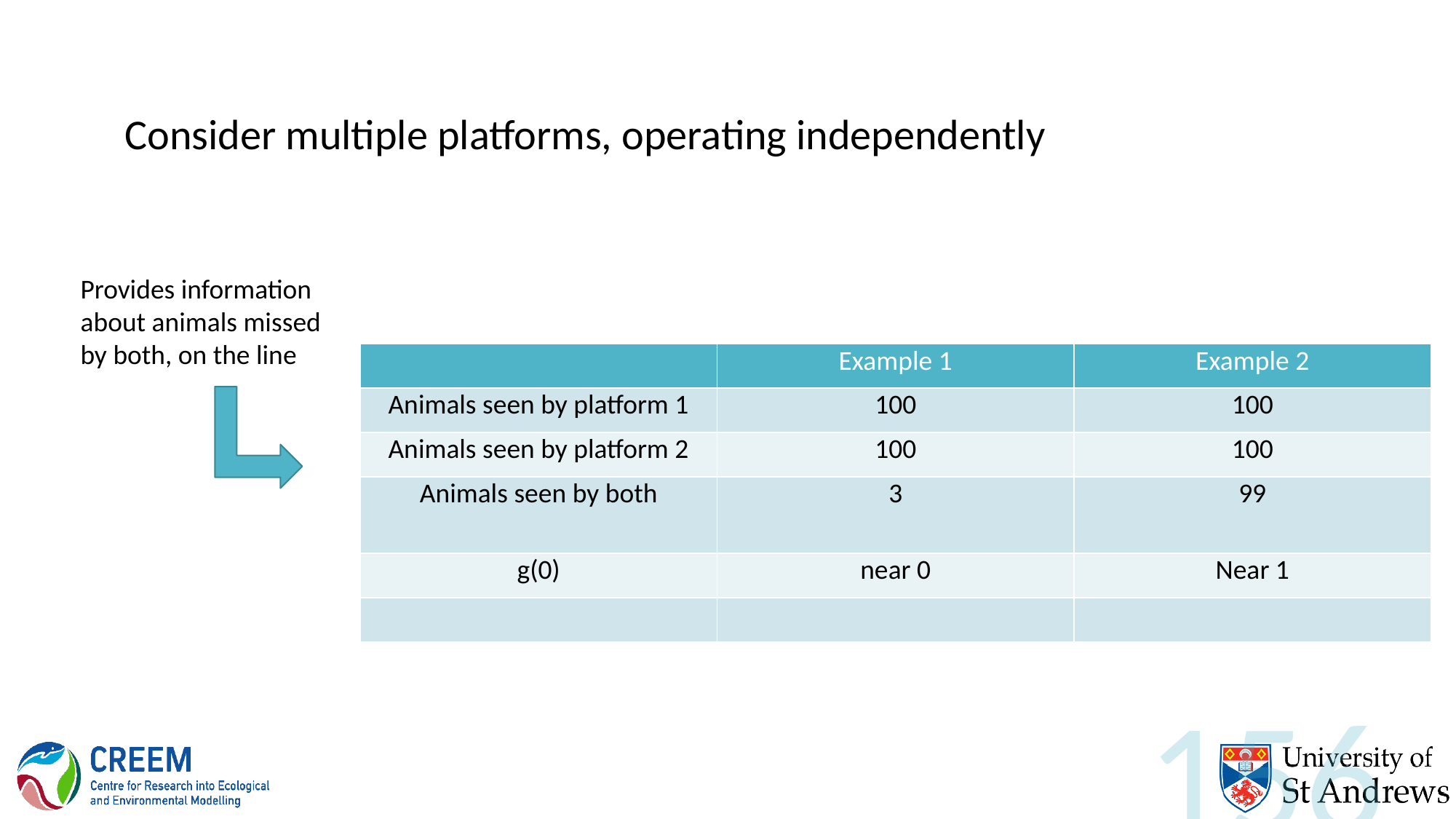

Consider multiple platforms, operating independently

Provides information about animals missed by both, on the line
|  | Example 1 | Example 2 |
| --- | --- | --- |
| Animals seen by platform 1 | 100 | 100 |
| Animals seen by platform 2 | 100 | 100 |
| Animals seen by both | 3 | 99 |
| g(0) | near 0 | Near 1 |
|  |  |  |

156